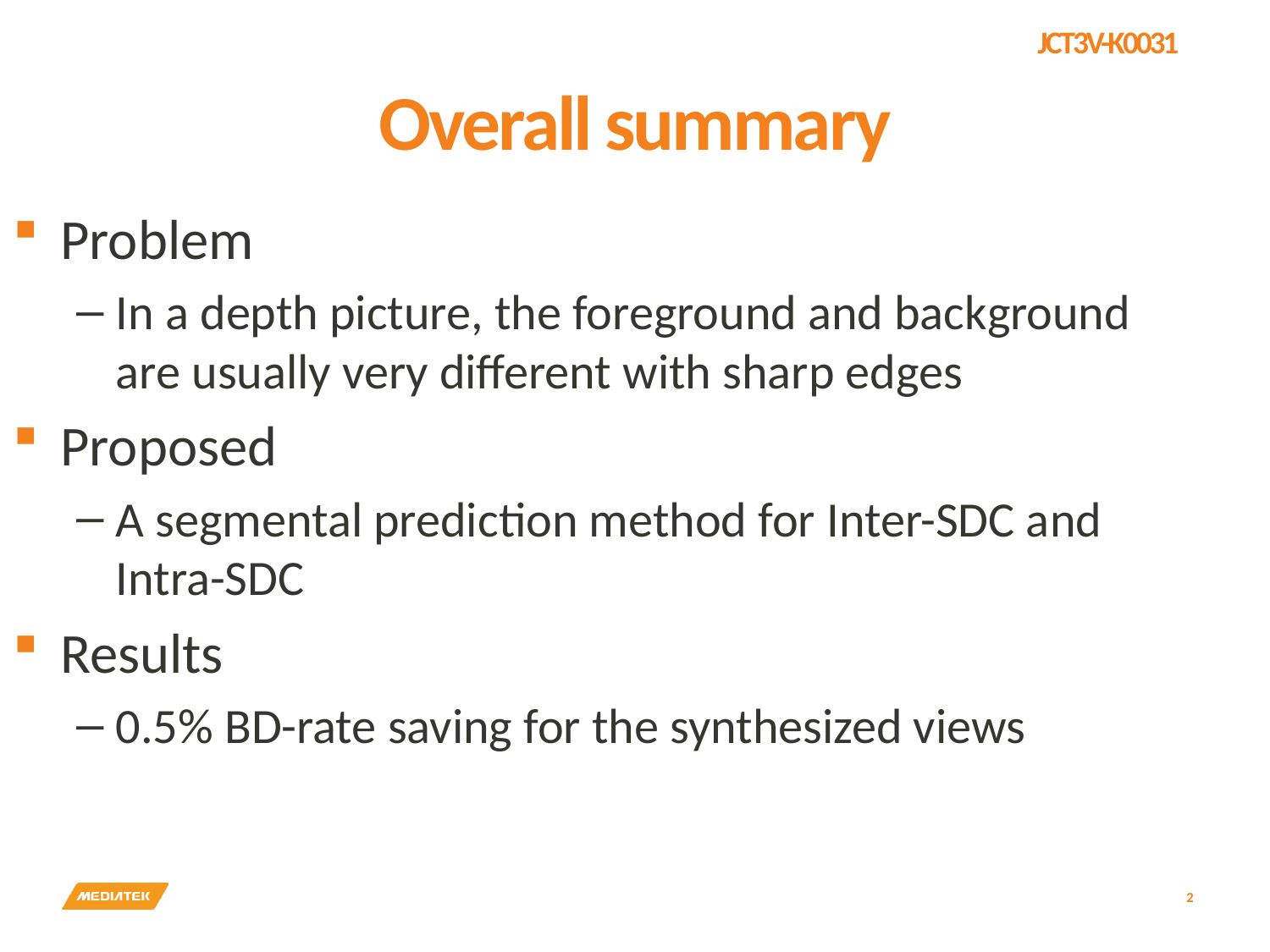

# Overall summary
Problem
In a depth picture, the foreground and background are usually very different with sharp edges
Proposed
A segmental prediction method for Inter-SDC and Intra-SDC
Results
0.5% BD-rate saving for the synthesized views

2